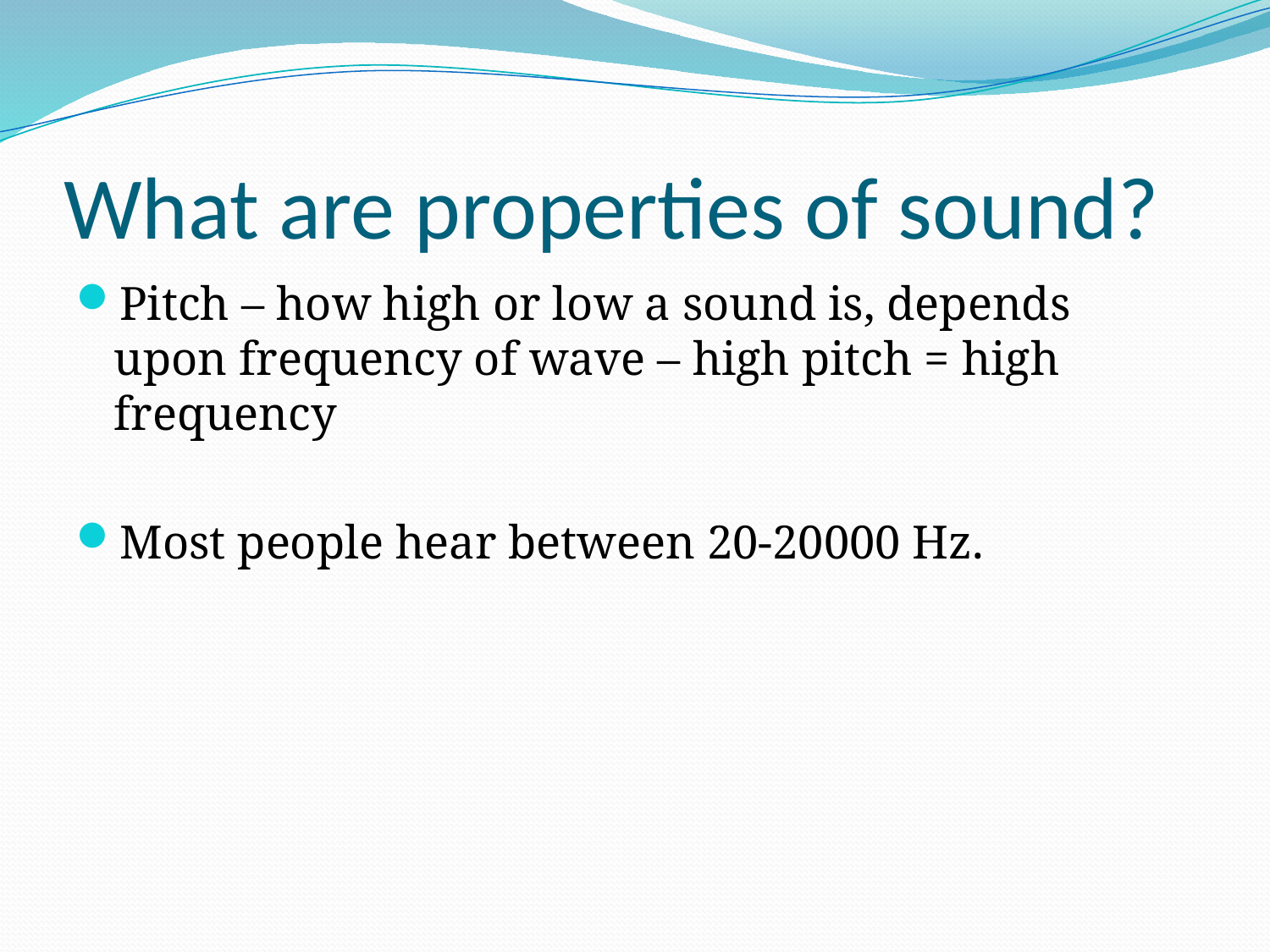

# What are properties of sound?
Pitch – how high or low a sound is, depends upon frequency of wave – high pitch = high frequency

Most people hear between 20-20000 Hz.